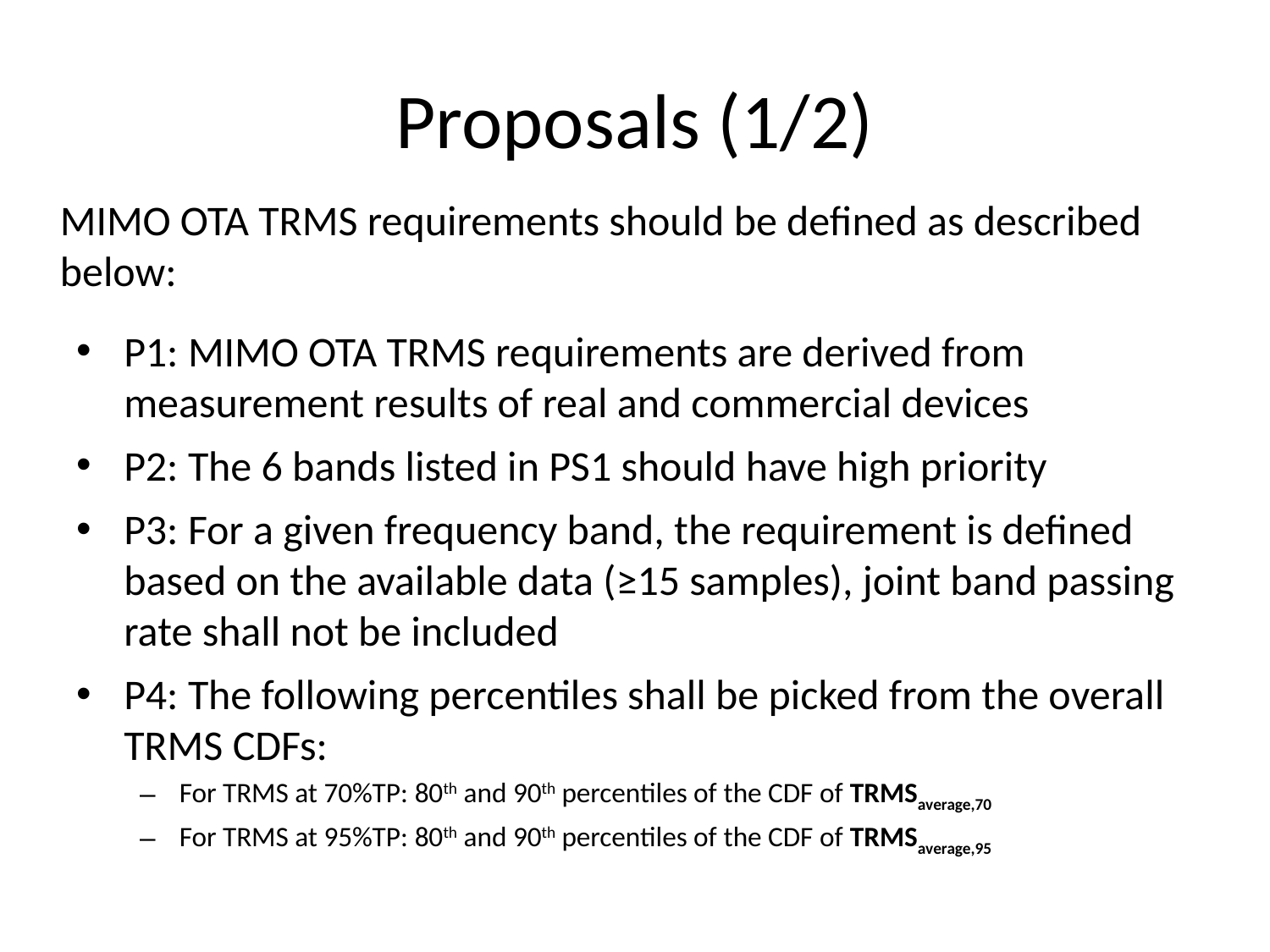

# Proposals (1/2)
MIMO OTA TRMS requirements should be defined as described below:
P1: MIMO OTA TRMS requirements are derived from measurement results of real and commercial devices
P2: The 6 bands listed in PS1 should have high priority
P3: For a given frequency band, the requirement is defined based on the available data (≥15 samples), joint band passing rate shall not be included
P4: The following percentiles shall be picked from the overall TRMS CDFs:
For TRMS at 70%TP: 80th and 90th percentiles of the CDF of TRMSaverage,70
For TRMS at 95%TP: 80th and 90th percentiles of the CDF of TRMSaverage,95